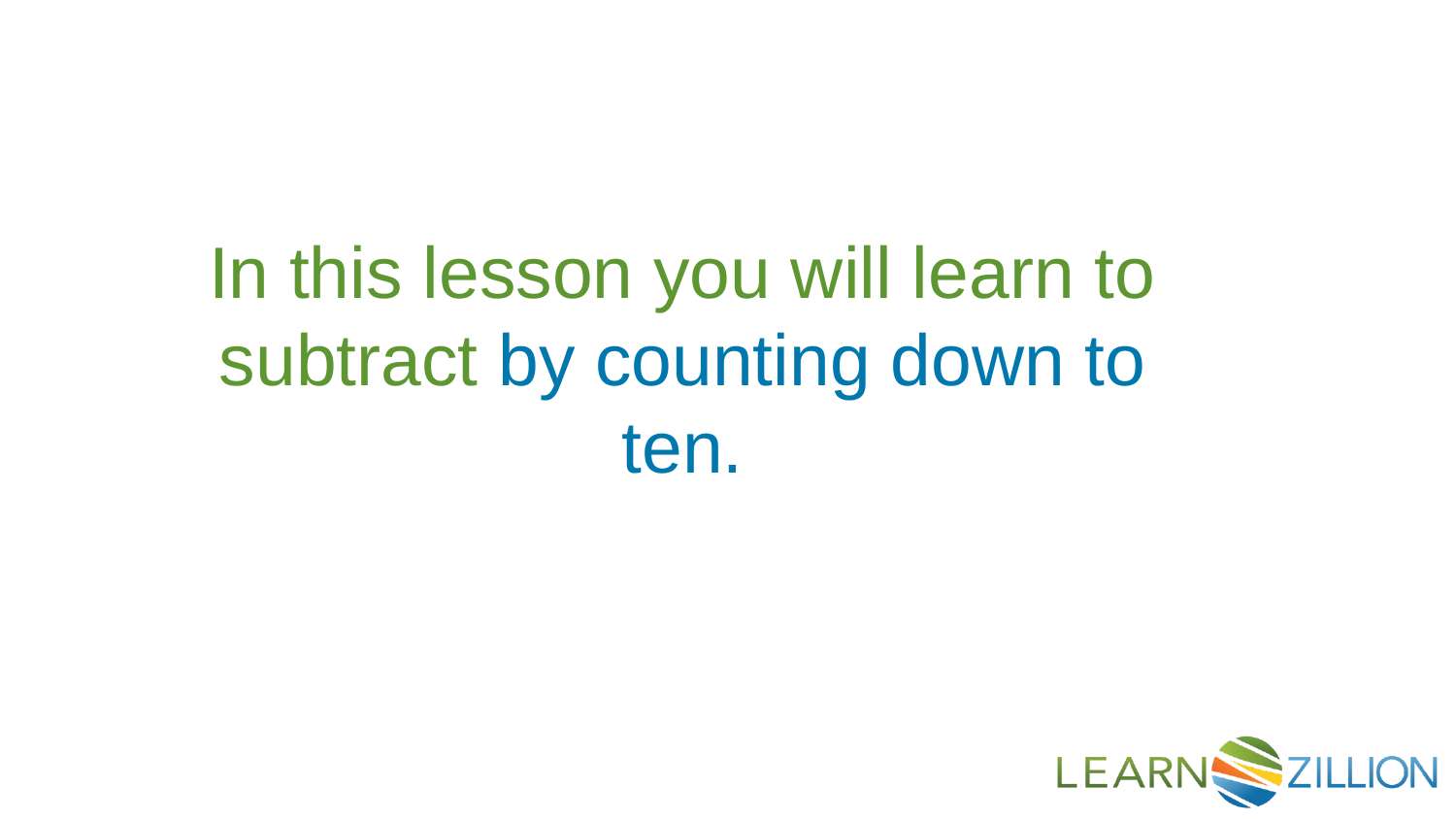

In this lesson you will learn to subtract by counting down to ten.